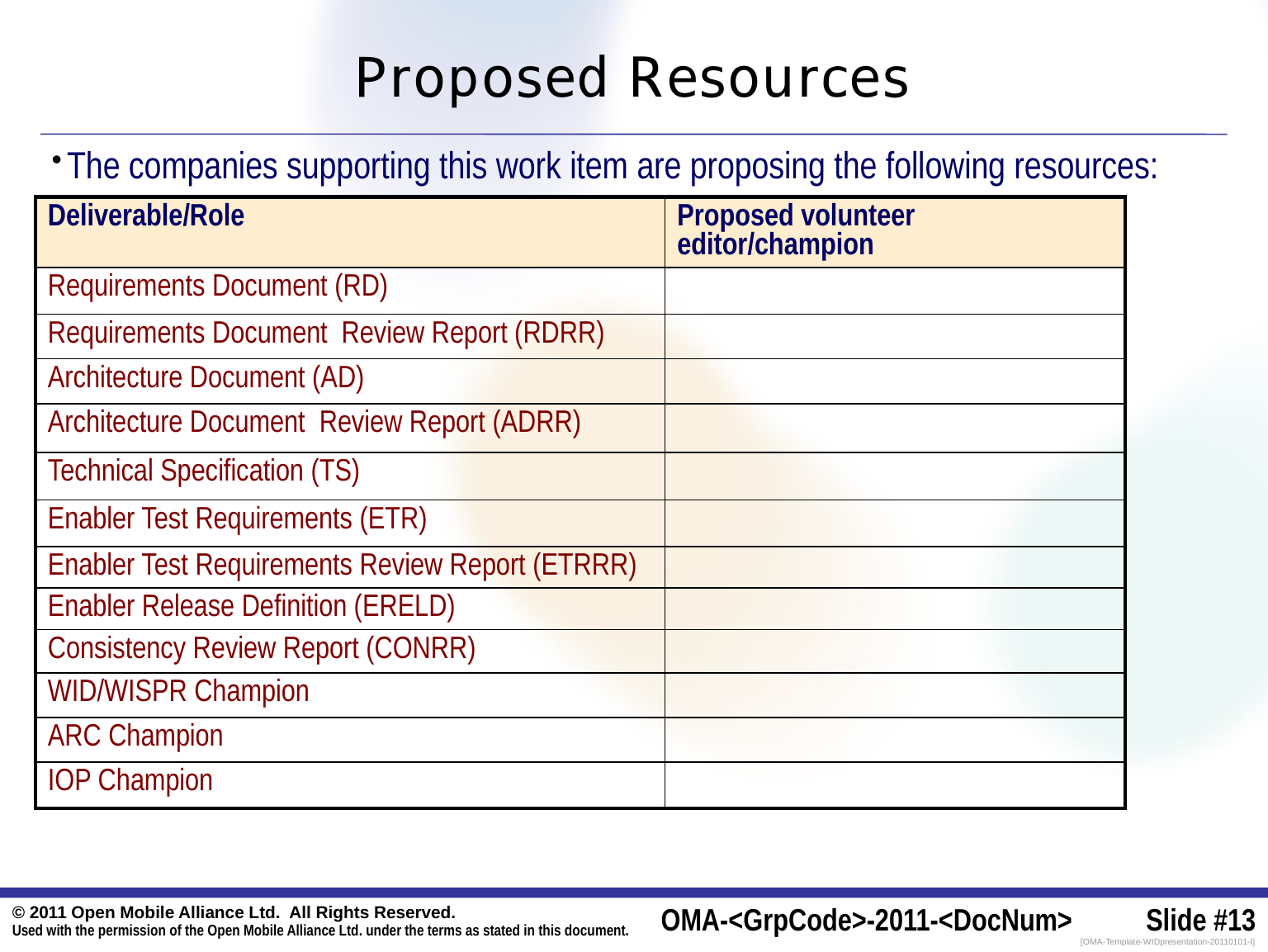

Proposed Resources
The companies supporting this work item are proposing the following resources:
| Deliverable/Role | Proposed volunteer editor/champion |
| --- | --- |
| Requirements Document (RD) |  |
| Requirements Document Review Report (RDRR) |  |
| Architecture Document (AD) |  |
| Architecture Document Review Report (ADRR) |  |
| Technical Specification (TS) |  |
| Enabler Test Requirements (ETR) |  |
| Enabler Test Requirements Review Report (ETRRR) |  |
| Enabler Release Definition (ERELD) |  |
| Consistency Review Report (CONRR) |  |
| WID/WISPR Champion |  |
| ARC Champion |  |
| IOP Champion |  |